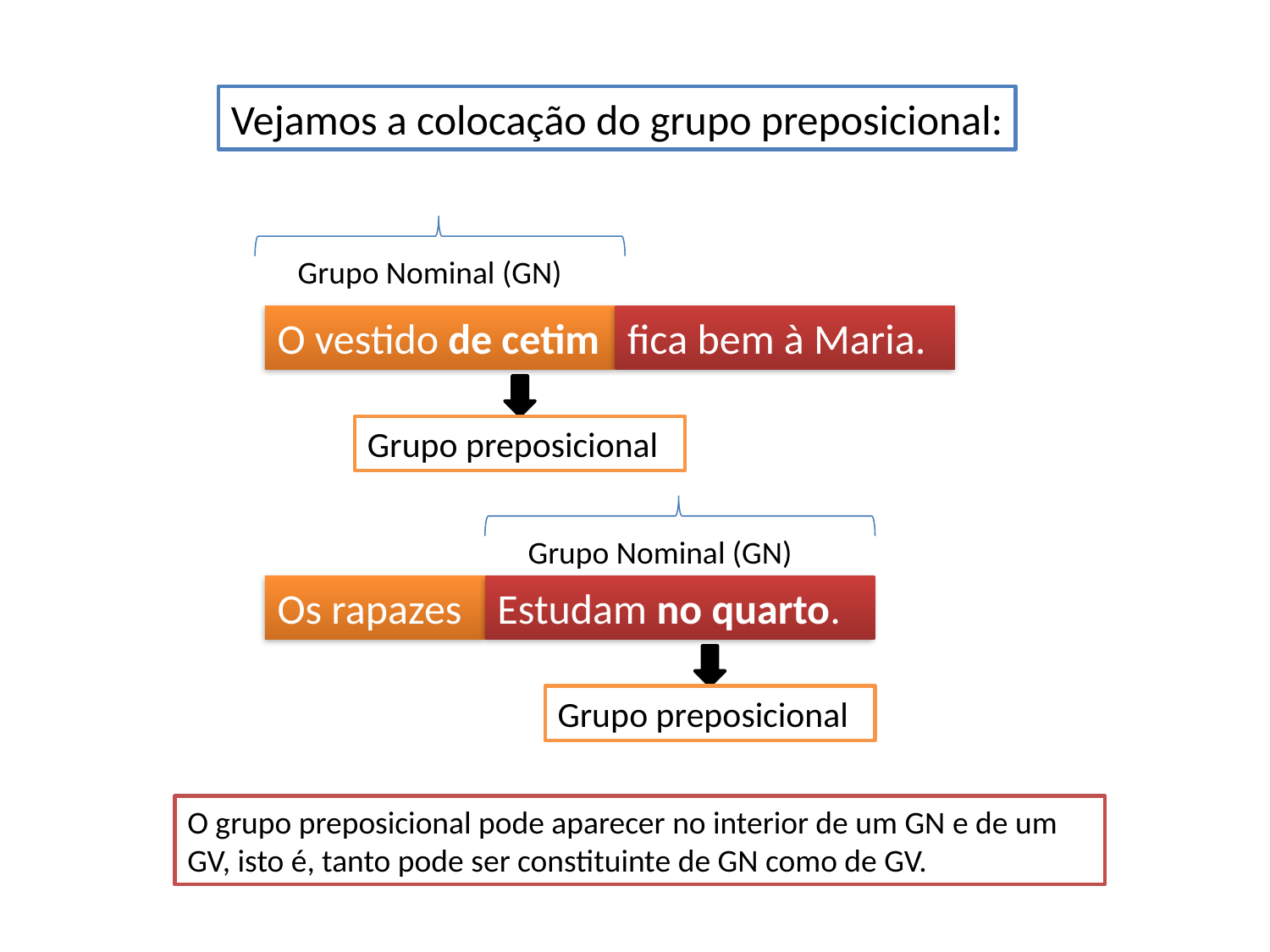

Vejamos a colocação do grupo preposicional:
Grupo Nominal (GN)
O vestido de cetim
fica bem à Maria.

Grupo preposicional
Grupo Nominal (GN)
Os rapazes
Estudam no quarto.

Grupo preposicional
O grupo preposicional pode aparecer no interior de um GN e de um GV, isto é, tanto pode ser constituinte de GN como de GV.